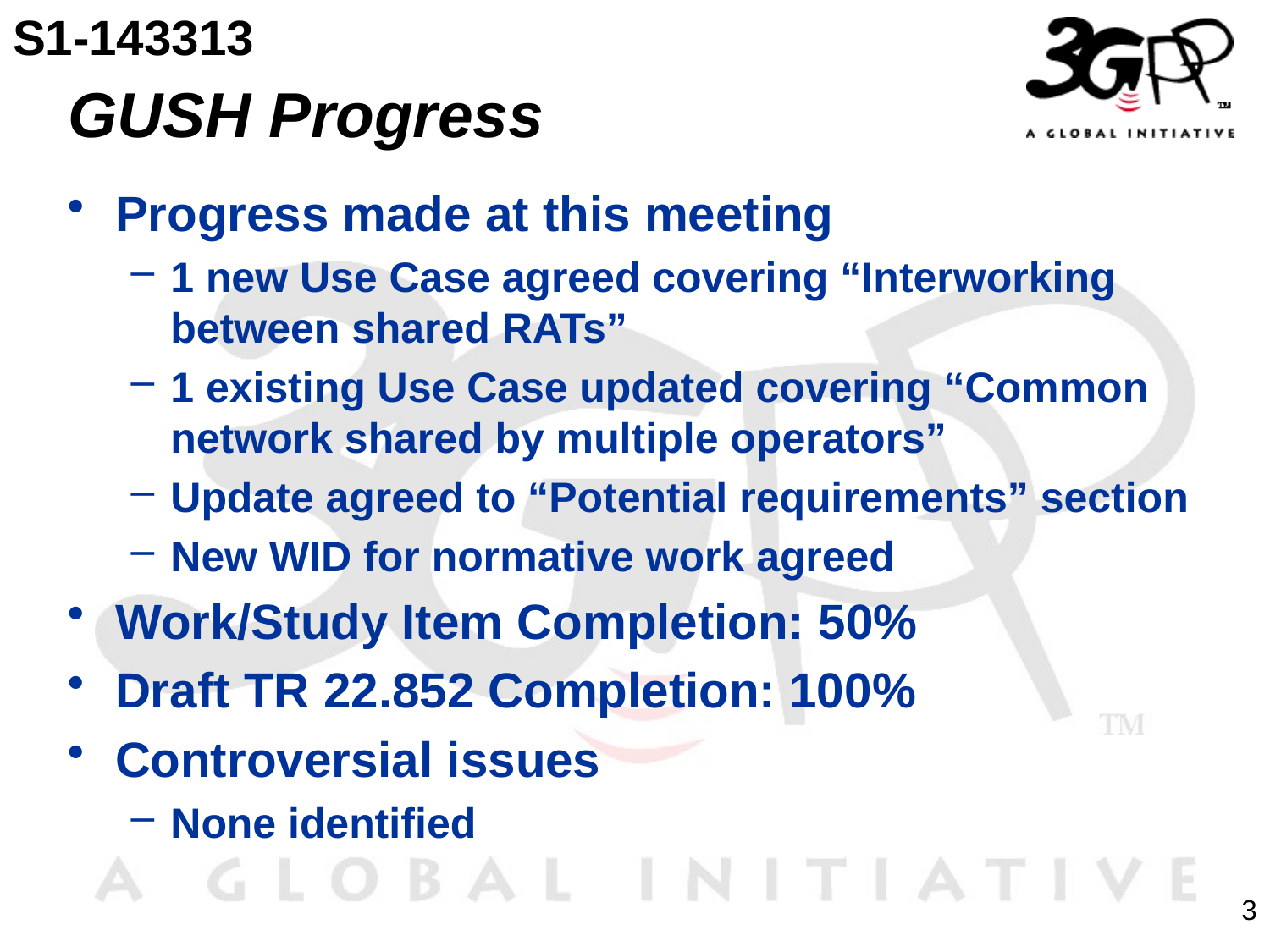

S1-143313
# GUSH Progress
Progress made at this meeting
1 new Use Case agreed covering “Interworking between shared RATs”
1 existing Use Case updated covering “Common network shared by multiple operators”
Update agreed to “Potential requirements” section
New WID for normative work agreed
Work/Study Item Completion: 50%
Draft TR 22.852 Completion: 100%
Controversial issues
None identified
3